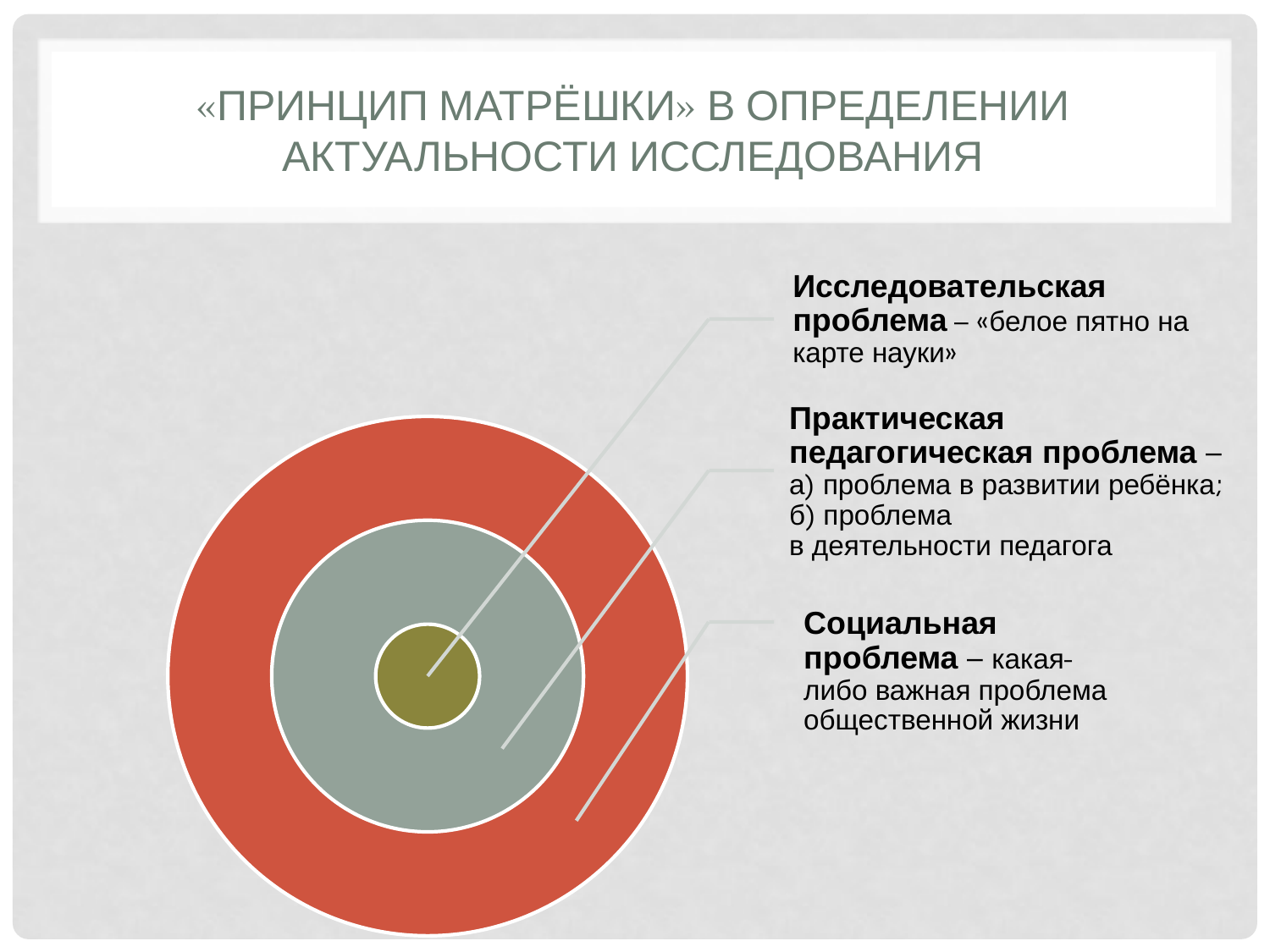

# «принцип матрёшки» в определении актуальности исследования
Исследовательская проблема – «белое пятно на карте науки»
Практическая педагогическая проблема – а) проблема в развитии ребёнка; б) проблема
в деятельности педагога
Социальная проблема – какая-либо важная проблема общественной жизни